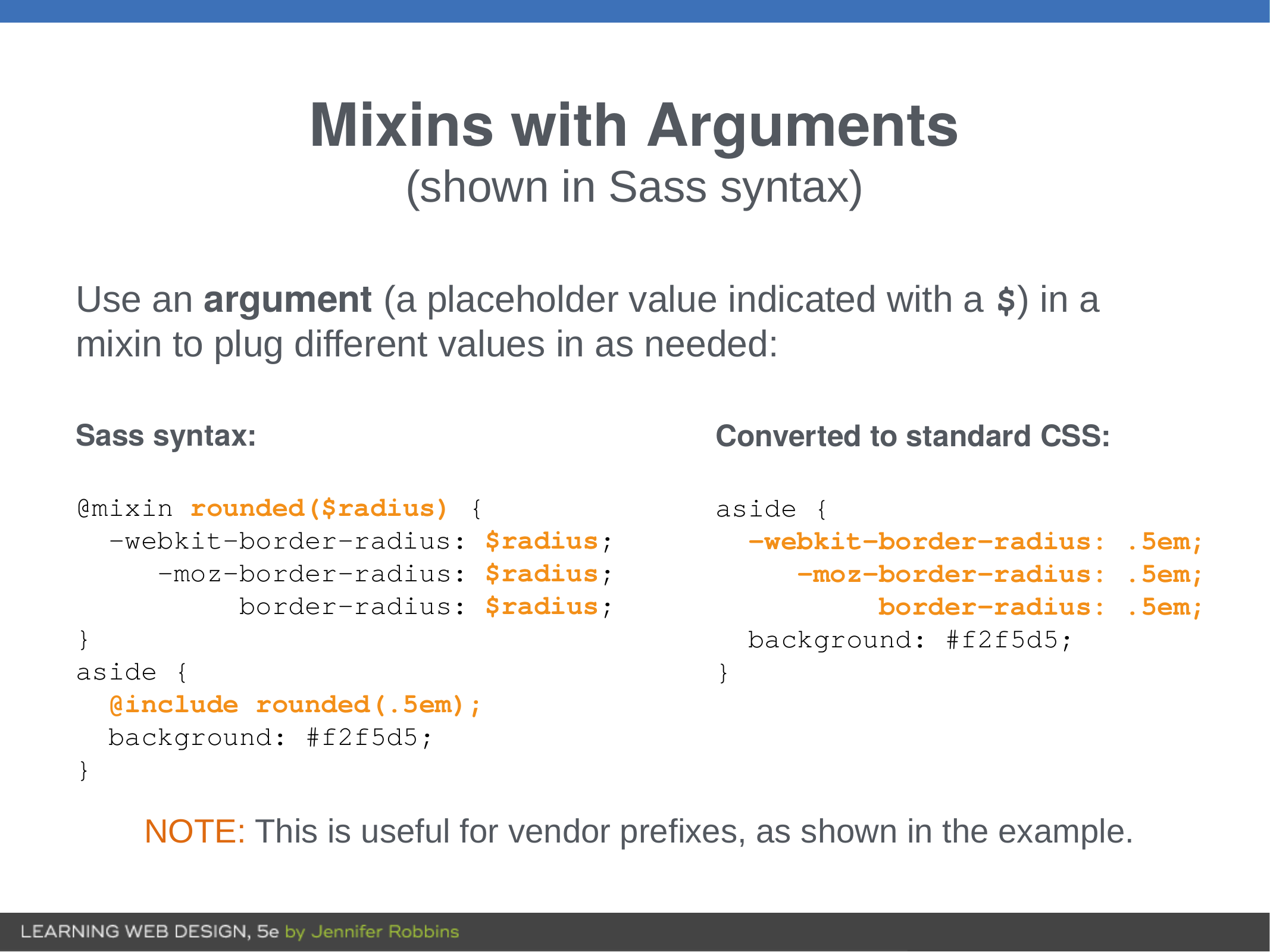

# Mixins with Arguments
(shown in Sass syntax)
Use an argument (a placeholder value indicated with a $) in a mixin to plug different values in as needed:
Sass syntax:
@mixin rounded($radius) {
  -webkit-border-radius: $radius;
     -moz-border-radius: $radius;
          border-radius: $radius;
}
aside {
  @include rounded(.5em);
  background: #f2f5d5;
}
Converted to standard CSS:
aside {
  -webkit-border-radius: .5em;
     -moz-border-radius: .5em;
          border-radius: .5em;
  background: #f2f5d5;
}
NOTE: This is useful for vendor prefixes, as shown in the example.